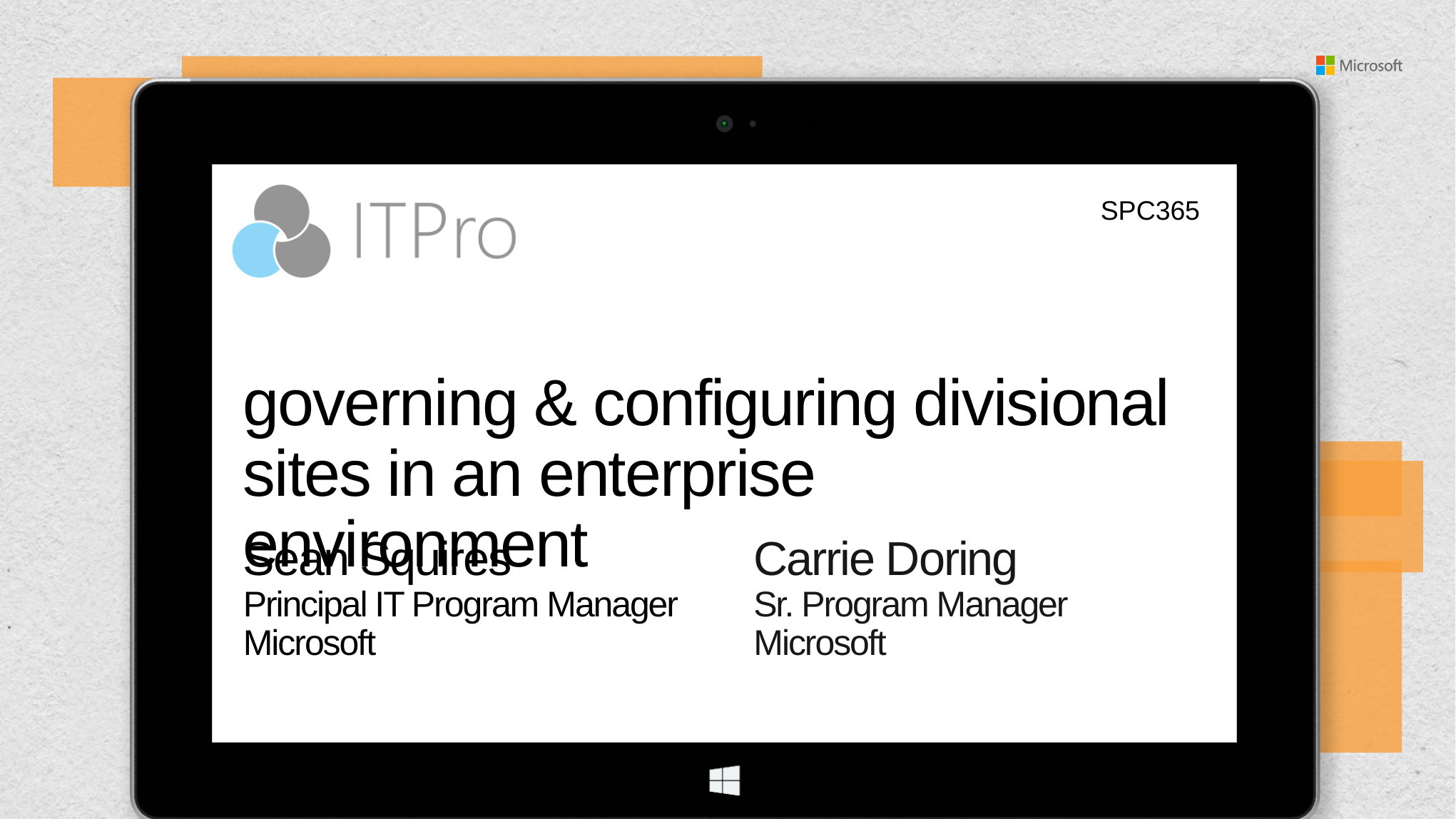

SPC365
# governing & configuring divisional sites in an enterprise environment
Sean Squires
Principal IT Program Manager
Microsoft
Carrie Doring
Sr. Program Manager
Microsoft